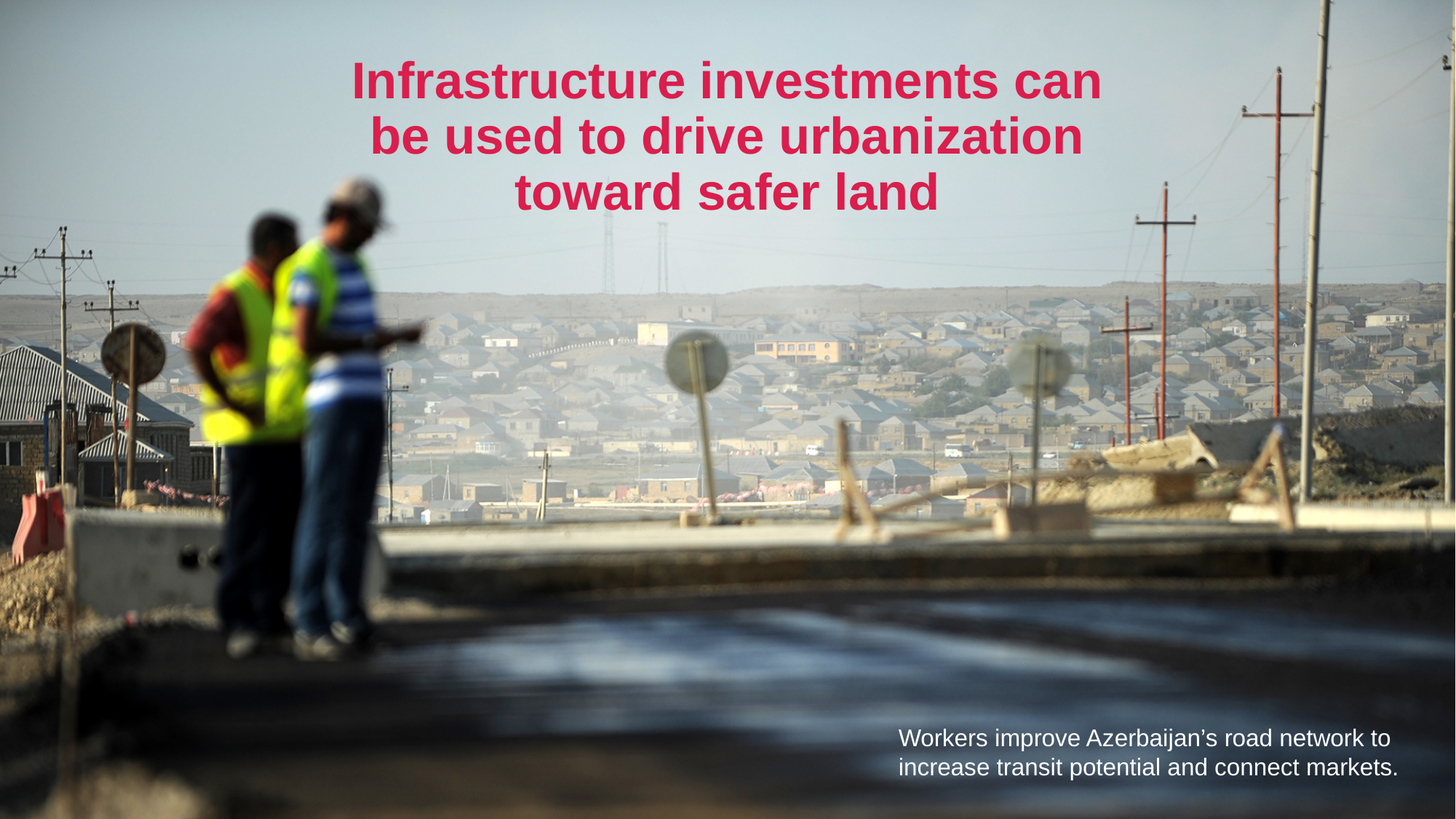

Infrastructure investments can be used to drive urbanization toward safer land
Workers improve Azerbaijan’s road network to increase transit potential and connect markets.